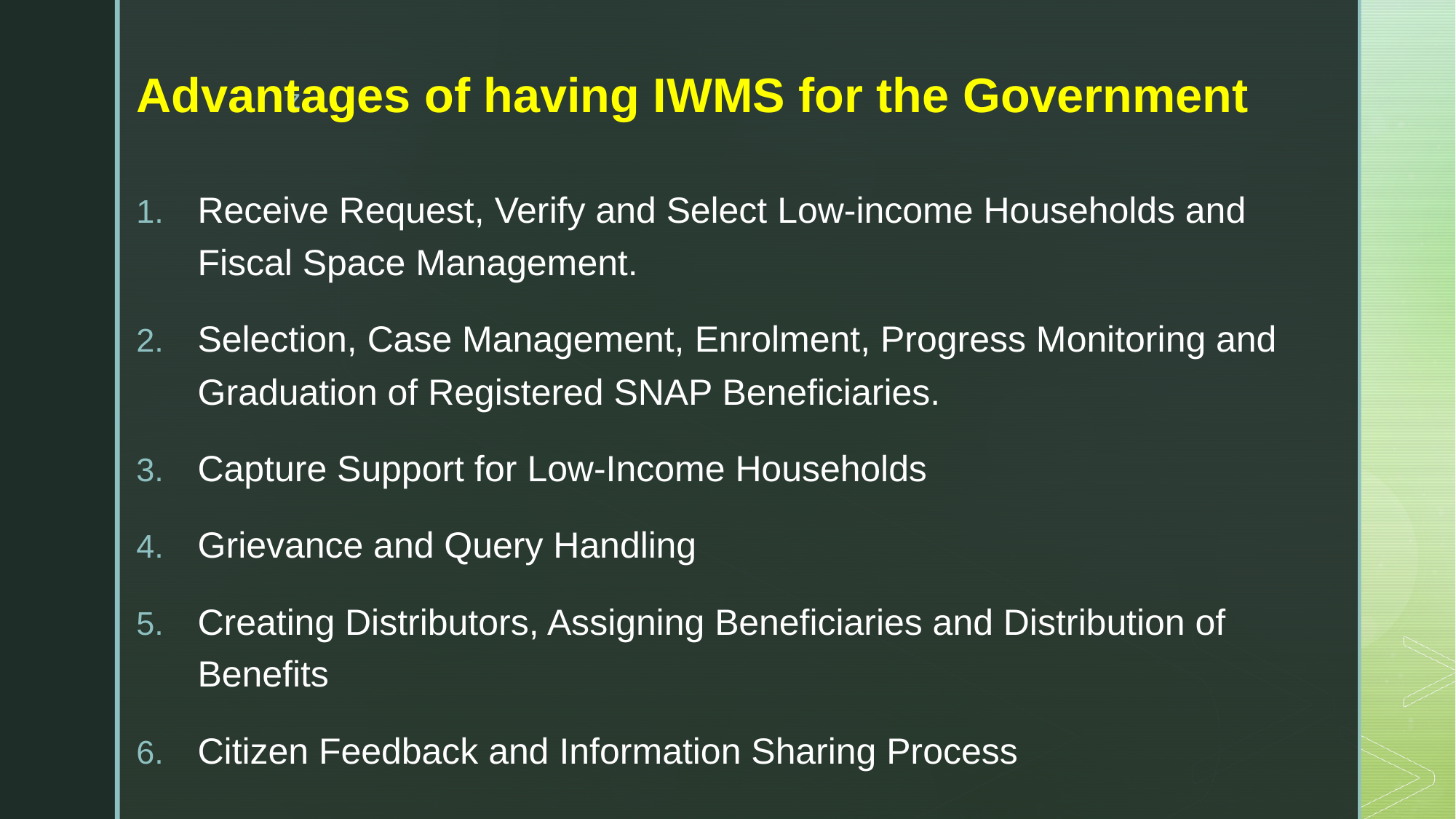

# Advantages of having IWMS for the Government
Receive Request, Verify and Select Low-income Households and Fiscal Space Management.
Selection, Case Management, Enrolment, Progress Monitoring and Graduation of Registered SNAP Beneficiaries.
Capture Support for Low-Income Households
Grievance and Query Handling
Creating Distributors, Assigning Beneficiaries and Distribution of Benefits
Citizen Feedback and Information Sharing Process